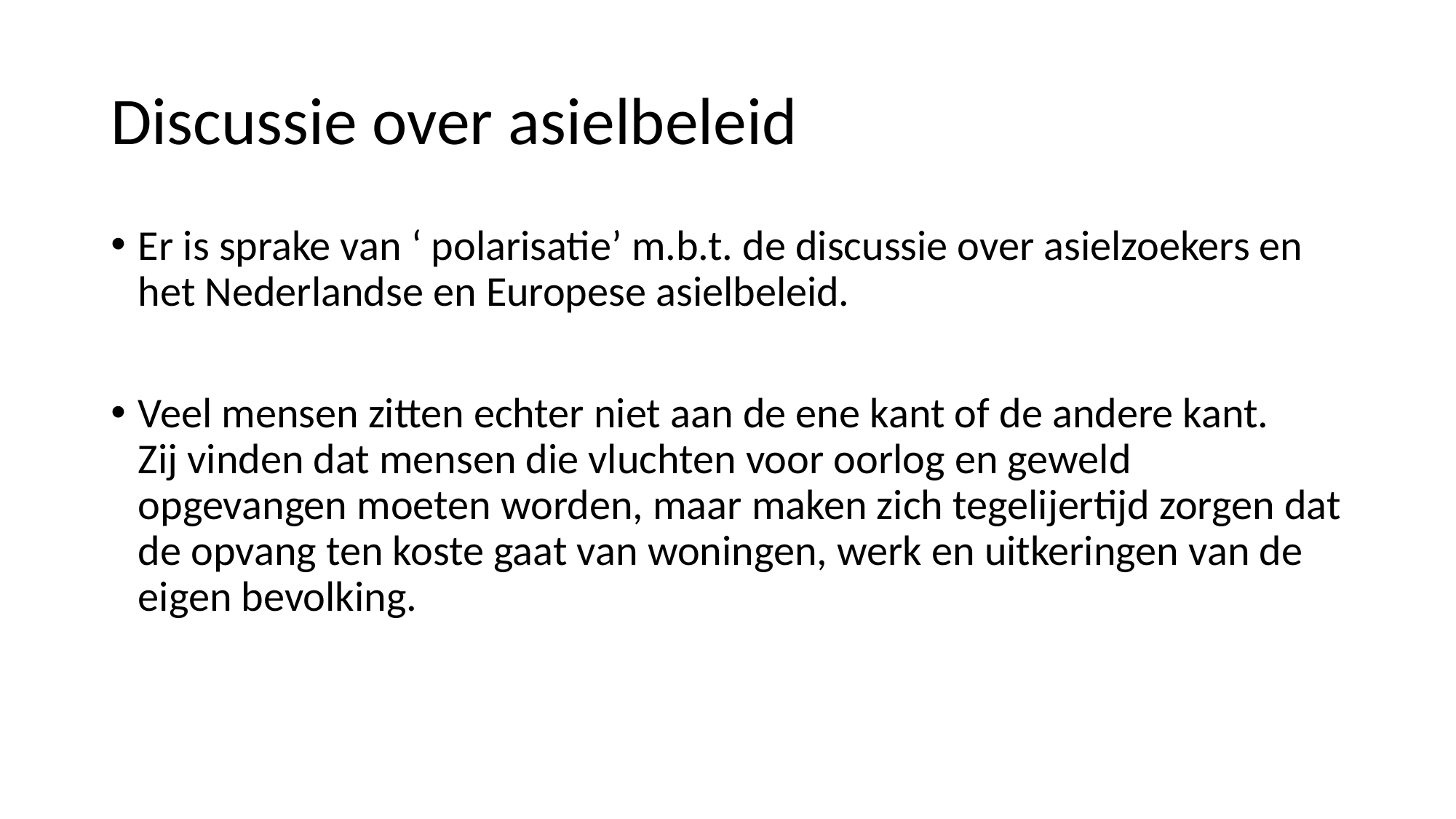

# Discussie over asielbeleid
Er is sprake van ‘ polarisatie’ m.b.t. de discussie over asielzoekers en het Nederlandse en Europese asielbeleid.

Veel mensen zitten echter niet aan de ene kant of de andere kant.
Zij vinden dat mensen die vluchten voor oorlog en geweld opgevangen moeten worden, maar maken zich tegelijertijd zorgen dat de opvang ten koste gaat van woningen, werk en uitkeringen van de eigen bevolking.